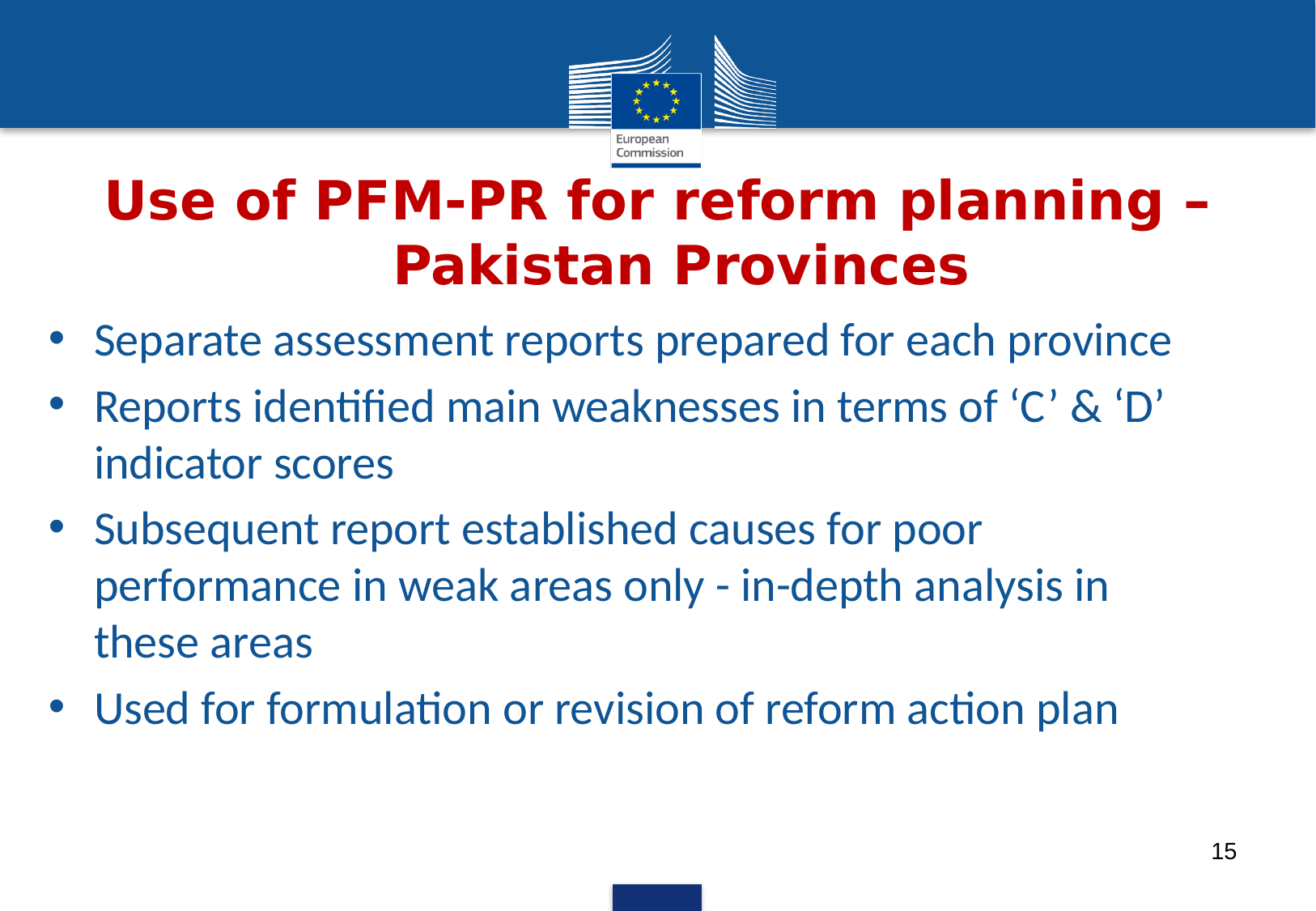

# Use of PFM-PR for reform planning – Pakistan Provinces
Separate assessment reports prepared for each province
Reports identified main weaknesses in terms of ‘C’ & ‘D’ indicator scores
Subsequent report established causes for poor performance in weak areas only - in-depth analysis in these areas
Used for formulation or revision of reform action plan

15